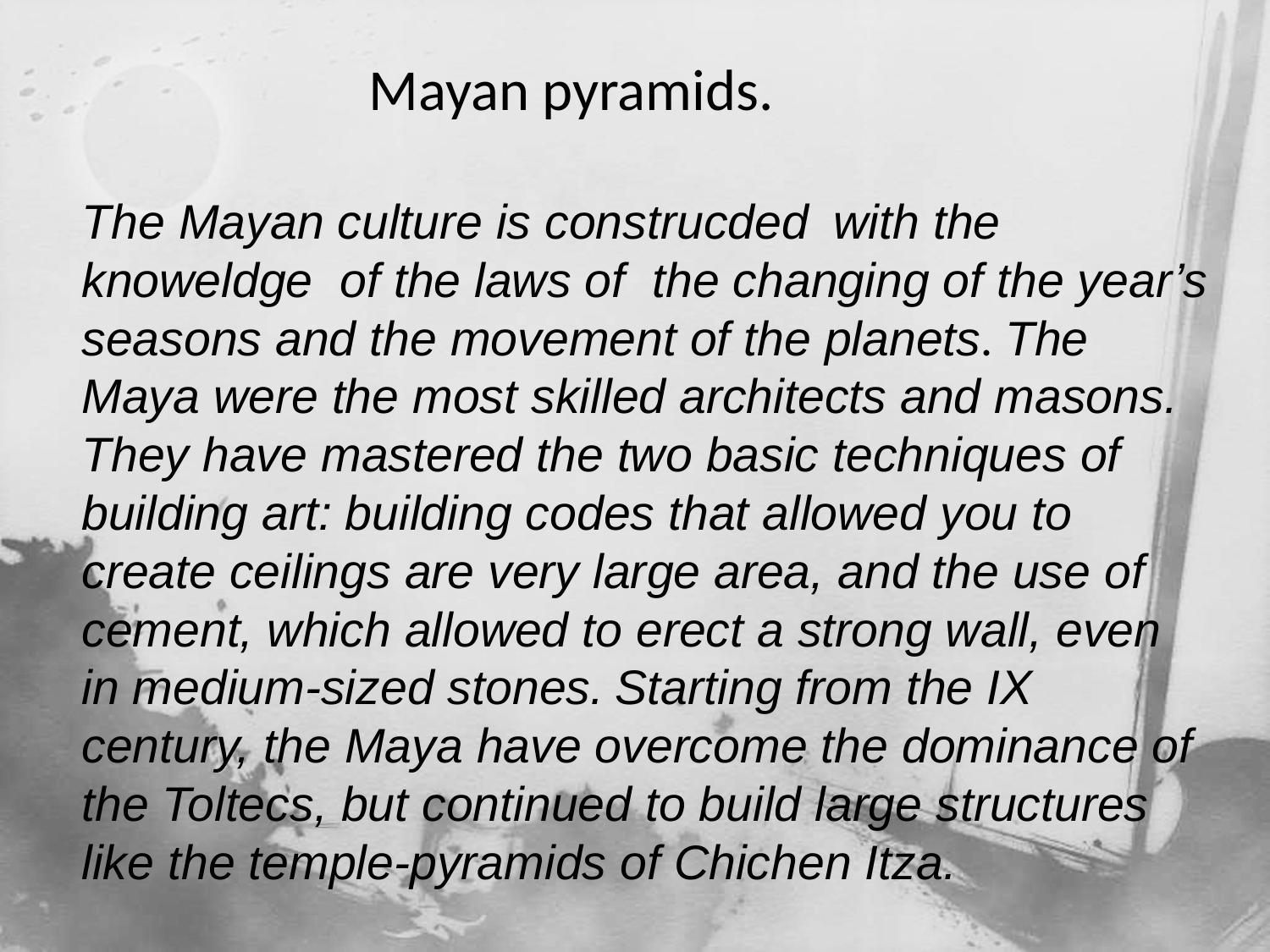

# Mayan pyramids.
The Mayan culture is construcded  with the knoweldge  of the laws of  the changing of the year’s seasons and the movement of the planets. The Maya were the most skilled architects and masons. They have mastered the two basic techniques of building art: building codes that allowed you to create ceilings are very large area, and the use of cement, which allowed to erect a strong wall, even in medium-sized stones. Starting from the IX century, the Maya have overcome the dominance of the Toltecs, but continued to build large structures like the temple-pyramids of Chichen Itza.